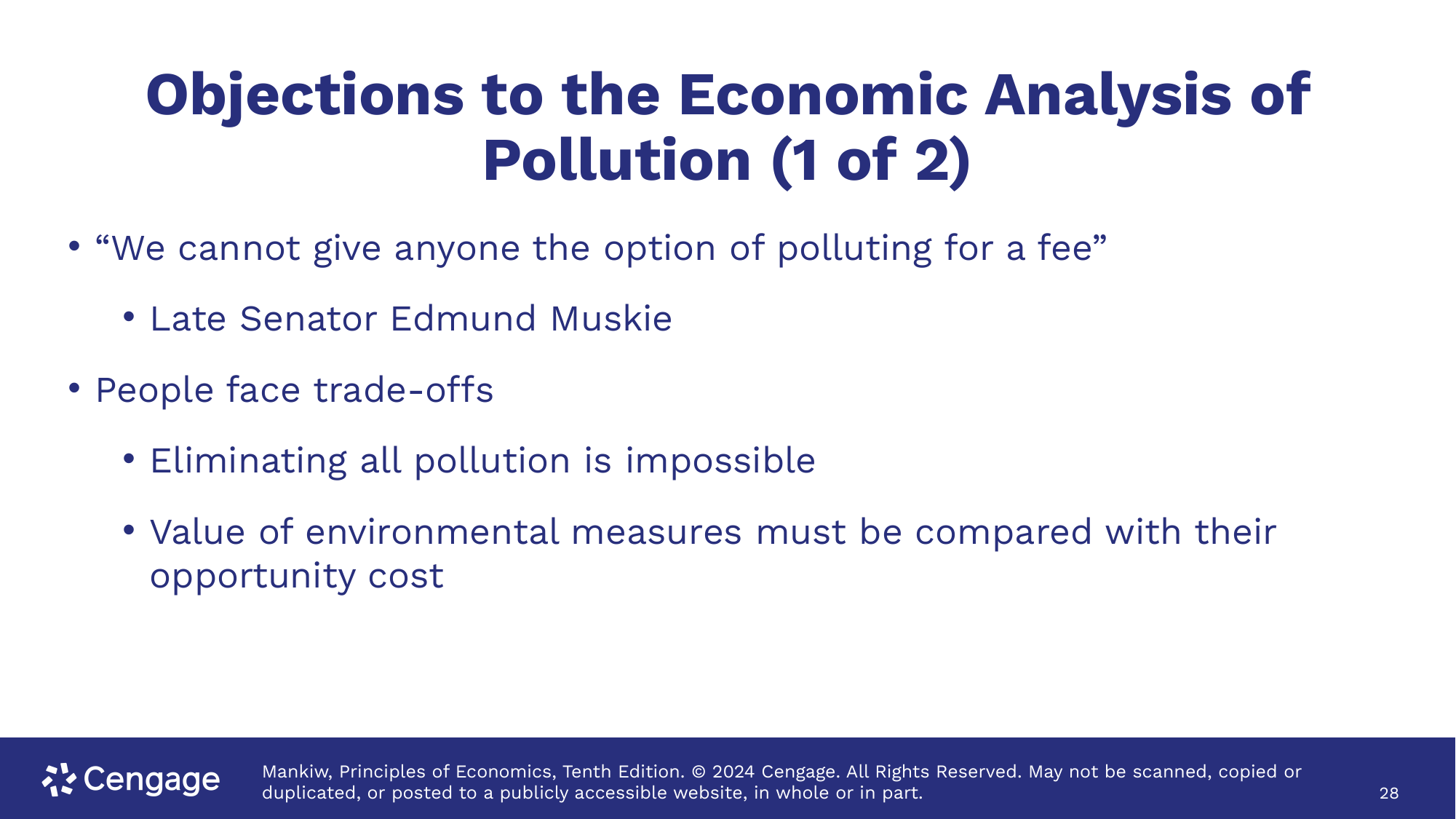

# Objections to the Economic Analysis of Pollution (1 of 2)
“We cannot give anyone the option of polluting for a fee”
Late Senator Edmund Muskie
People face trade-offs
Eliminating all pollution is impossible
Value of environmental measures must be compared with their opportunity cost